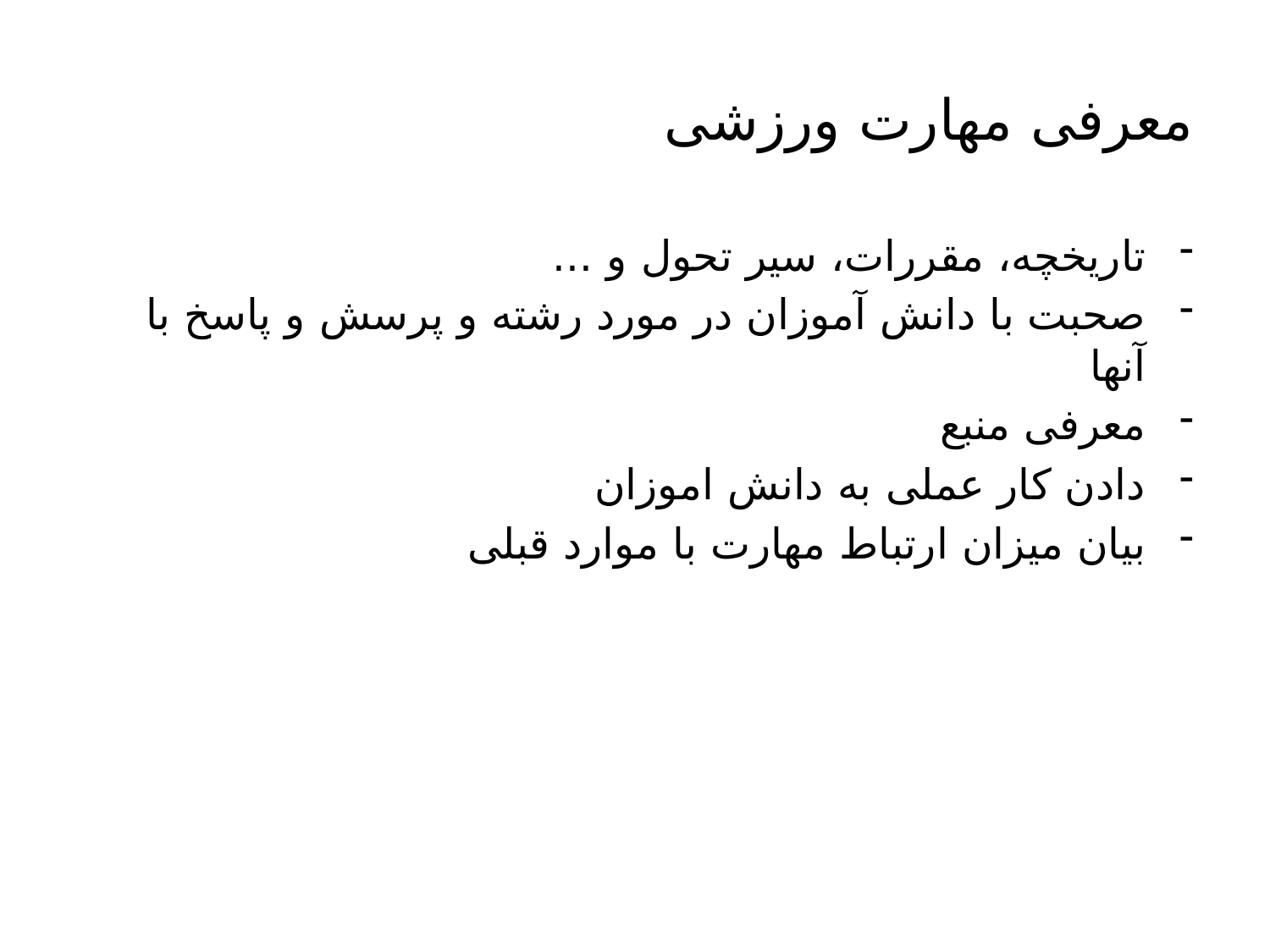

# معرفی مهارت ورزشی
تاریخچه، مقررات، سیر تحول و ...
صحبت با دانش آموزان در مورد رشته و پرسش و پاسخ با آنها
معرفی منبع
دادن کار عملی به دانش اموزان
بیان میزان ارتباط مهارت با موارد قبلی